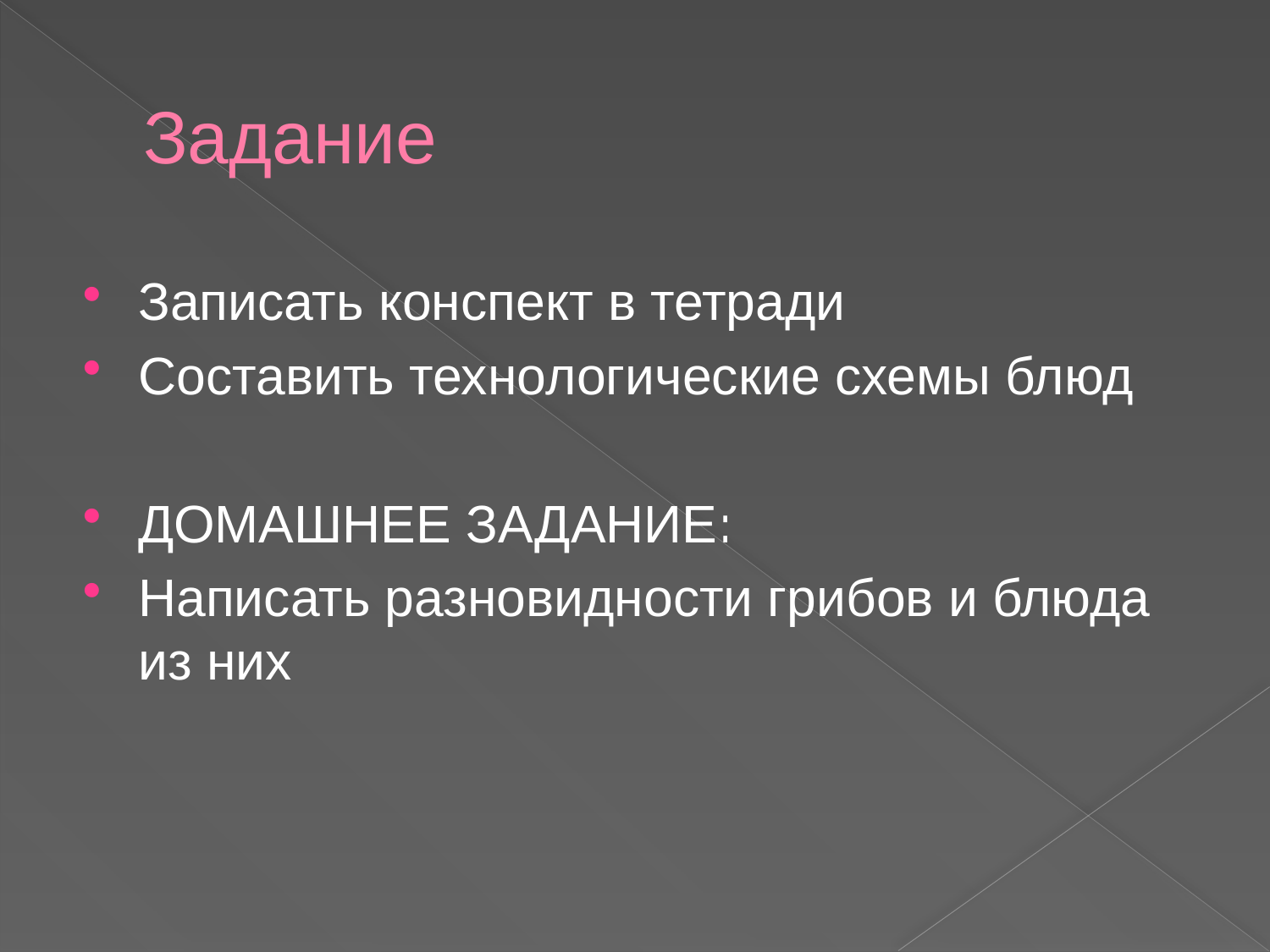

# Задание
Записать конспект в тетради
Составить технологические схемы блюд

ДОМАШНЕЕ ЗАДАНИЕ:
Написать разновидности грибов и блюда из них